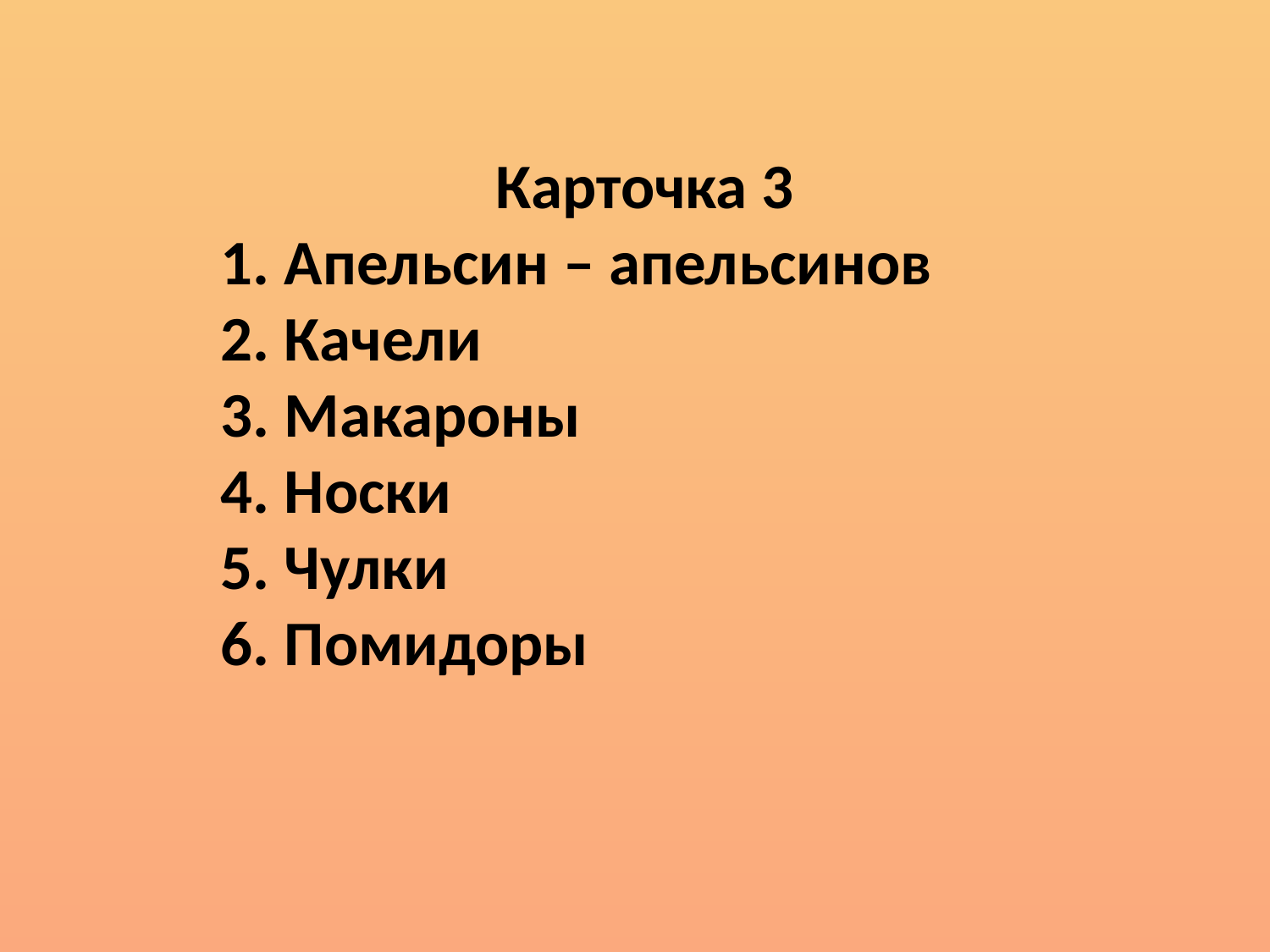

Карточка 3
1. Апельсин – апельсинов
2. Качели
3. Макароны
4. Носки
5. Чулки
6. Помидоры